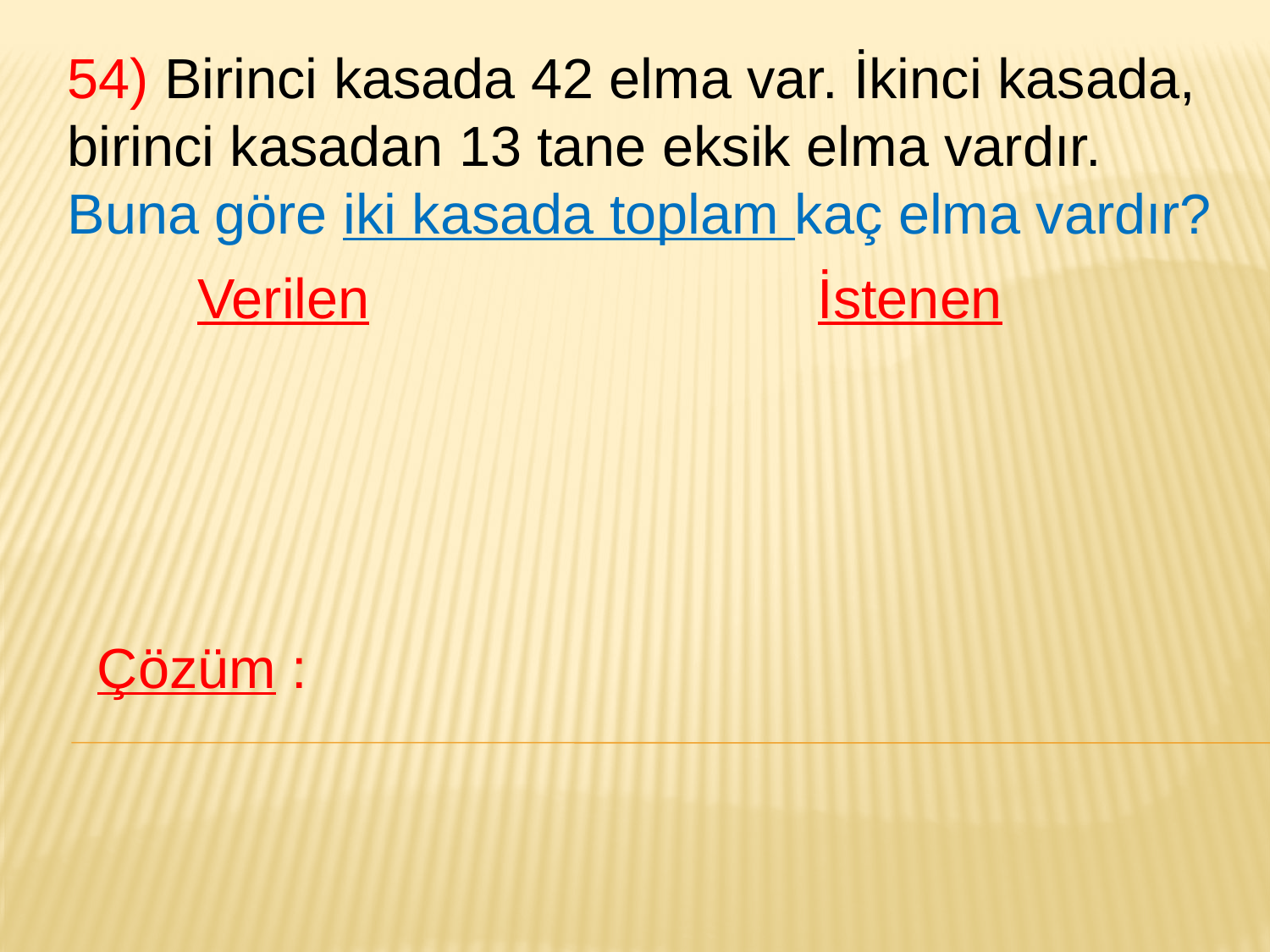

54) Birinci kasada 42 elma var. İkinci kasada, birinci kasadan 13 tane eksik elma vardır. Buna göre iki kasada toplam kaç elma vardır?

Verilen
İstenen
Çözüm :